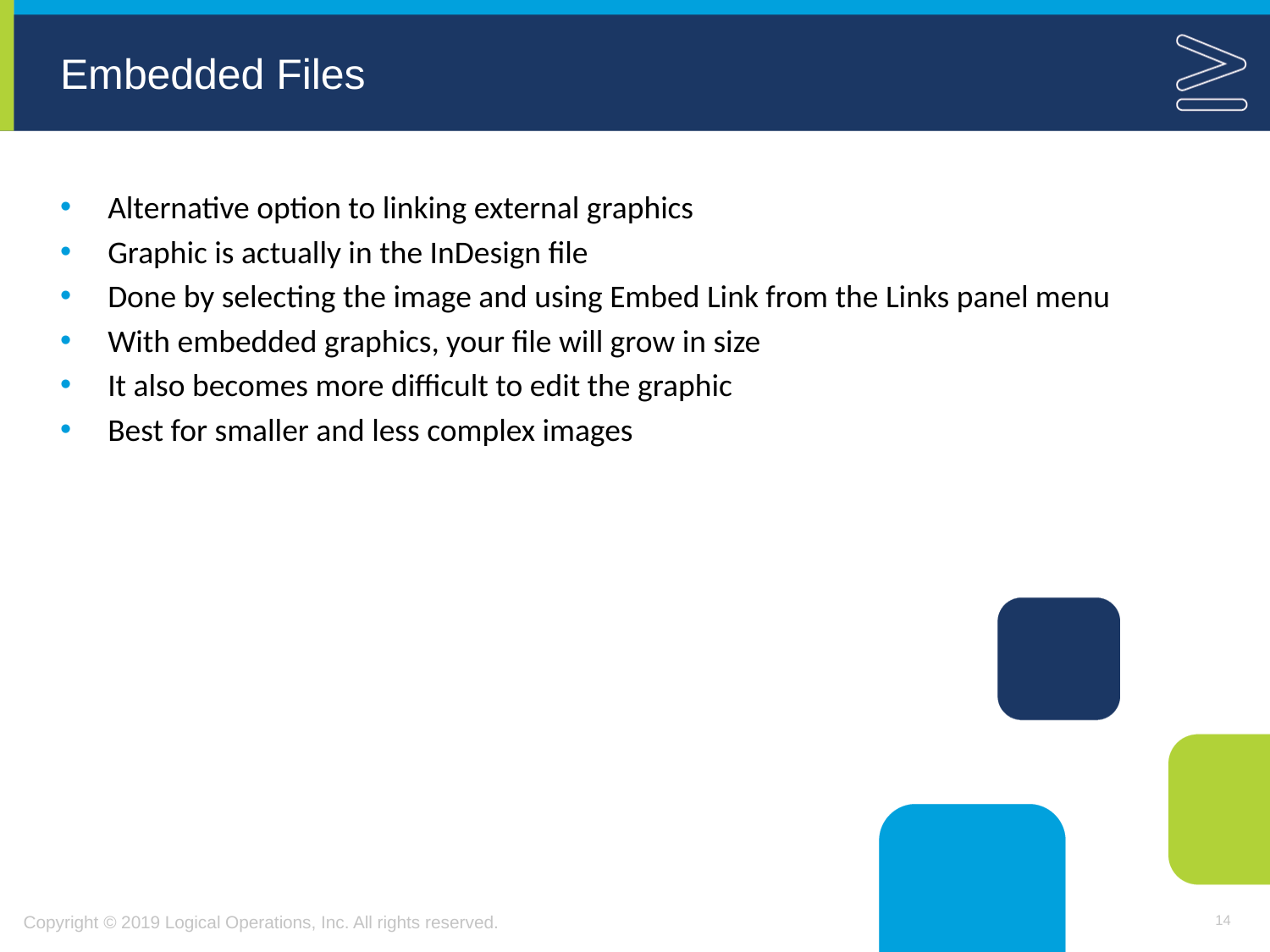

# Embedded Files
Alternative option to linking external graphics
Graphic is actually in the InDesign file
Done by selecting the image and using Embed Link from the Links panel menu
With embedded graphics, your file will grow in size
It also becomes more difficult to edit the graphic
Best for smaller and less complex images

14